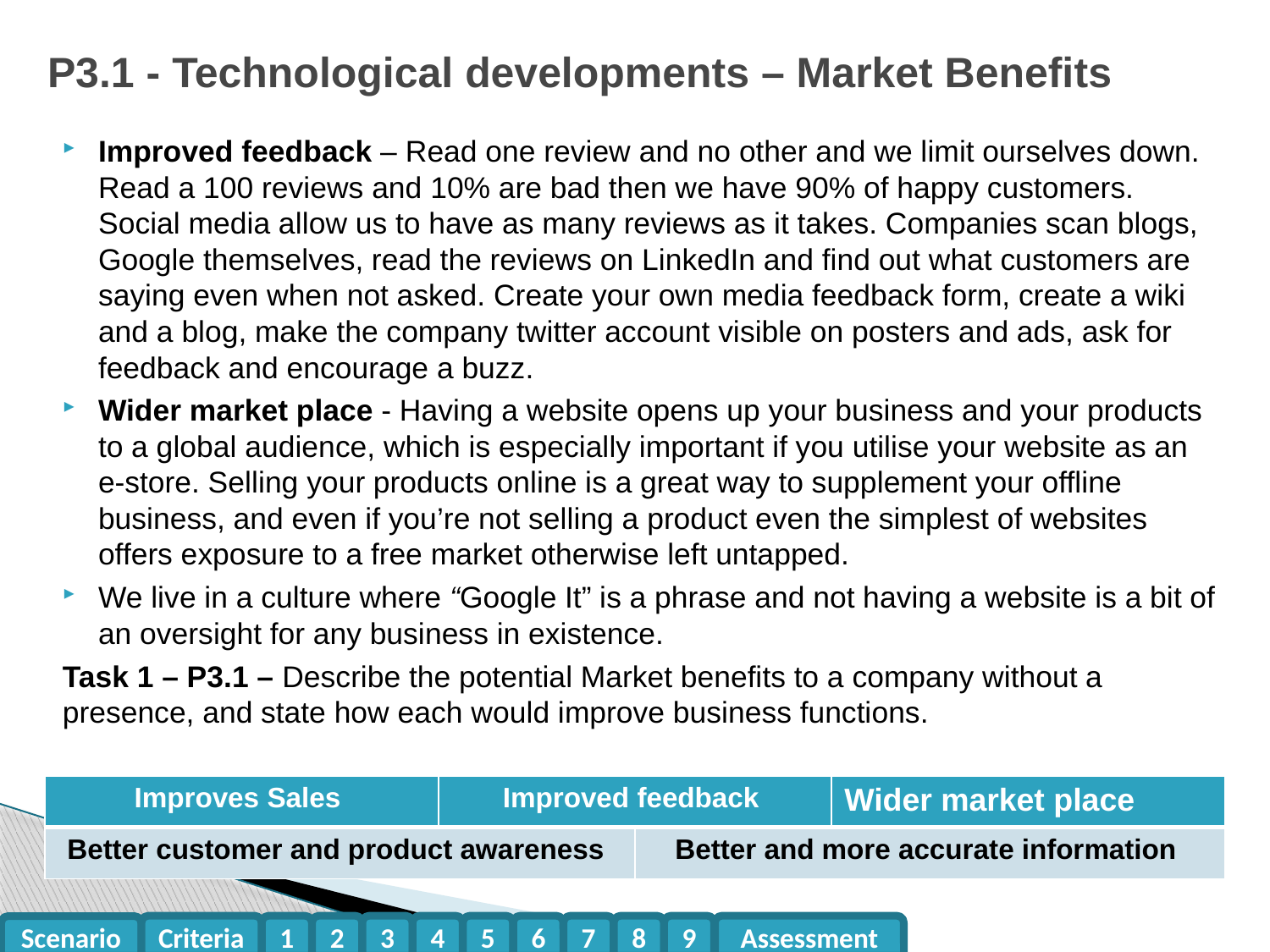

# P3.1 - Technological developments – Market Benefits
Improved feedback – Read one review and no other and we limit ourselves down. Read a 100 reviews and 10% are bad then we have 90% of happy customers. Social media allow us to have as many reviews as it takes. Companies scan blogs, Google themselves, read the reviews on LinkedIn and find out what customers are saying even when not asked. Create your own media feedback form, create a wiki and a blog, make the company twitter account visible on posters and ads, ask for feedback and encourage a buzz.
Wider market place - Having a website opens up your business and your products to a global audience, which is especially important if you utilise your website as an e-store. Selling your products online is a great way to supplement your offline business, and even if you’re not selling a product even the simplest of websites offers exposure to a free market otherwise left untapped.
We live in a culture where “Google It” is a phrase and not having a website is a bit of an oversight for any business in existence.
Task 1 – P3.1 – Describe the potential Market benefits to a company without a presence, and state how each would improve business functions.
| Improves Sales | Improved feedback |  | Wider market place |
| --- | --- | --- | --- |
| Better customer and product awareness |  | Better and more accurate information |  |